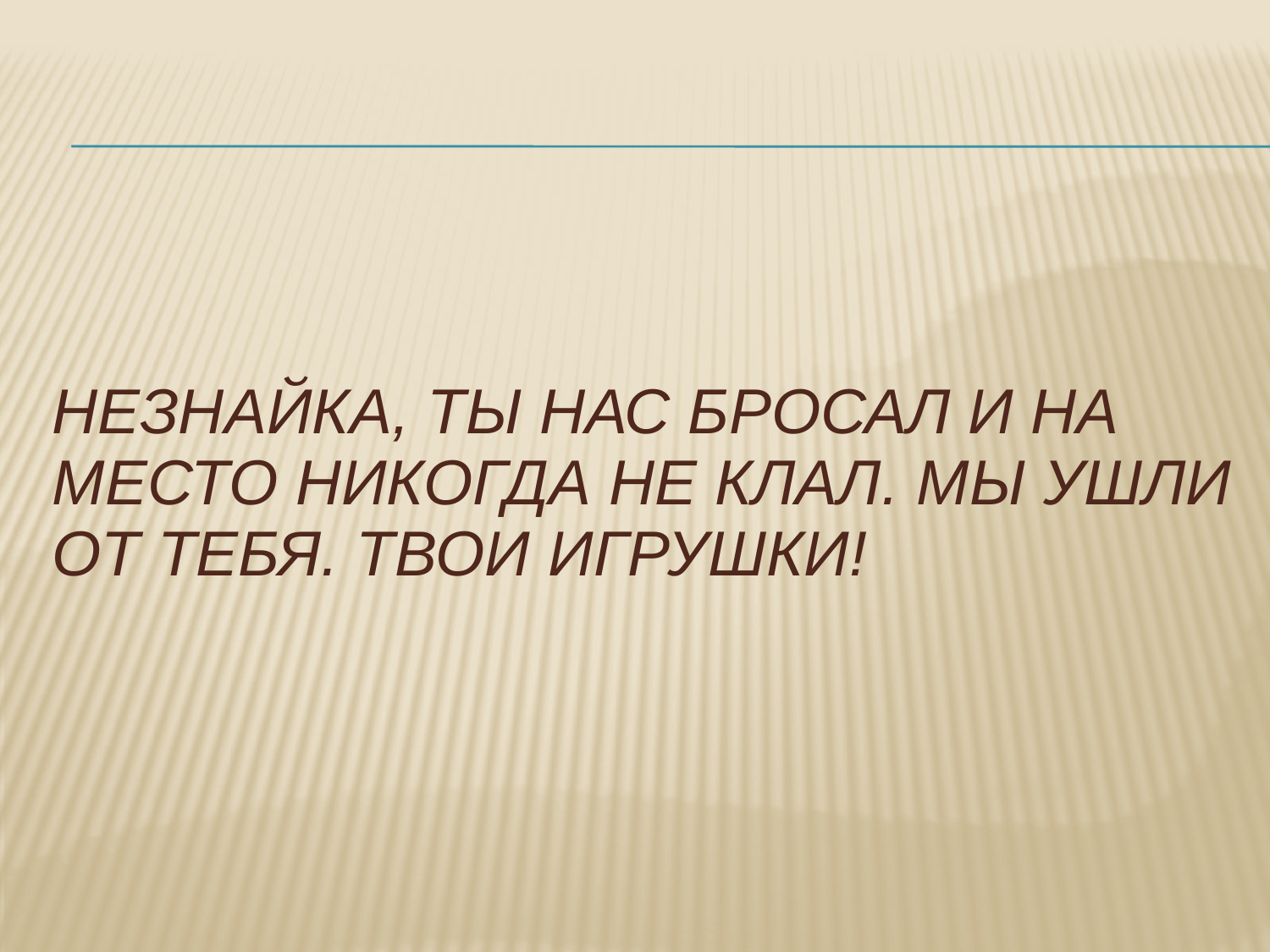

# Незнайка, ты нас бросал и на место никогда не клал. Мы ушли от тебя. Твои игрушки!